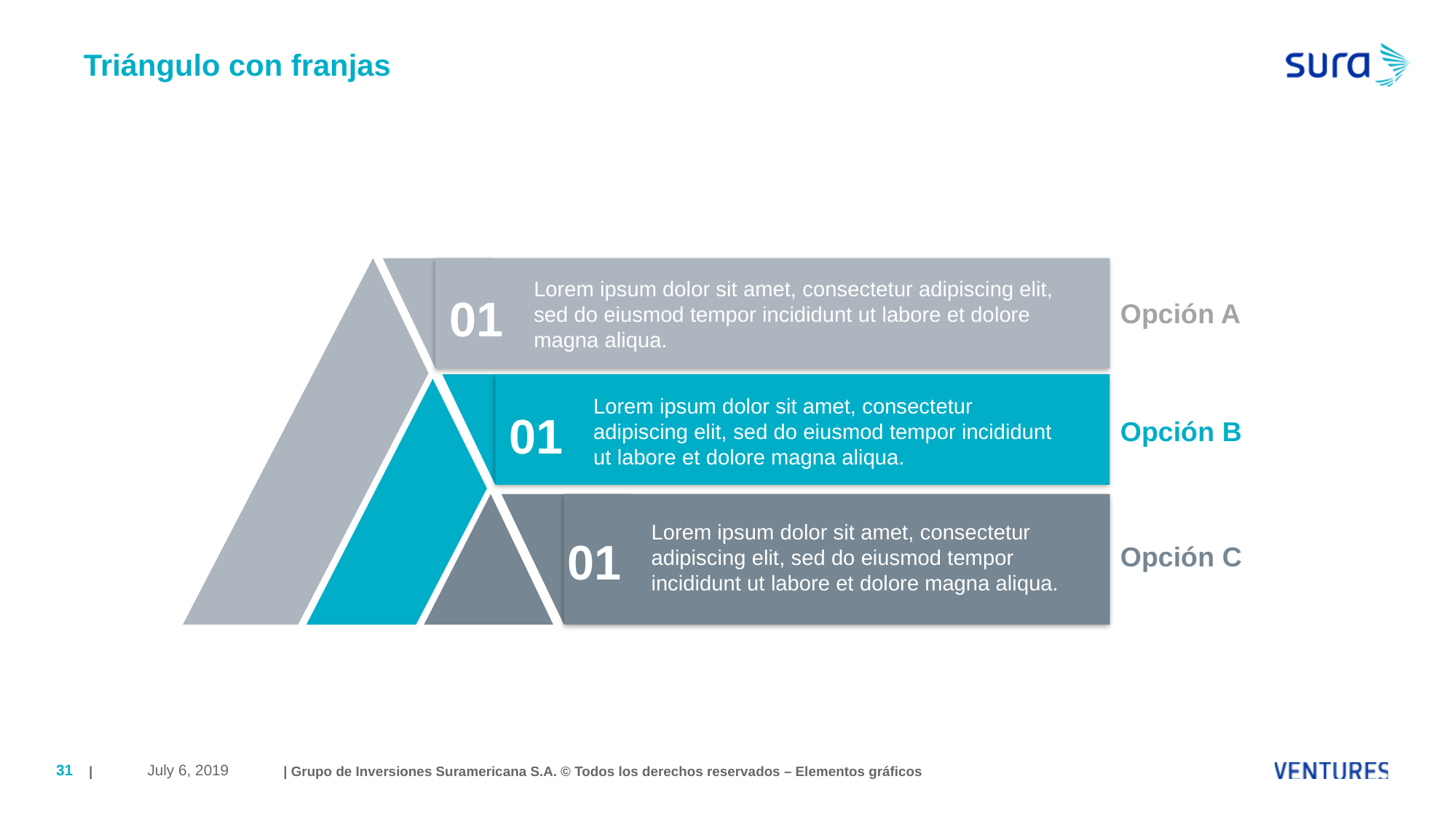

# Triángulo con franjas

Lorem ipsum dolor sit amet, consectetur adipiscing elit, sed do eiusmod tempor incididunt ut labore et dolore magna aliqua.
01
Opción A

Lorem ipsum dolor sit amet, consectetur adipiscing elit, sed do eiusmod tempor incididunt ut labore et dolore magna aliqua.
01
Opción B

Lorem ipsum dolor sit amet, consectetur adipiscing elit, sed do eiusmod tempor incididunt ut labore et dolore magna aliqua.
01
Opción C
|                                                  | Grupo de Inversiones Suramericana S.A. © Todos los derechos reservados – Elementos gráficos
31
July 6, 2019